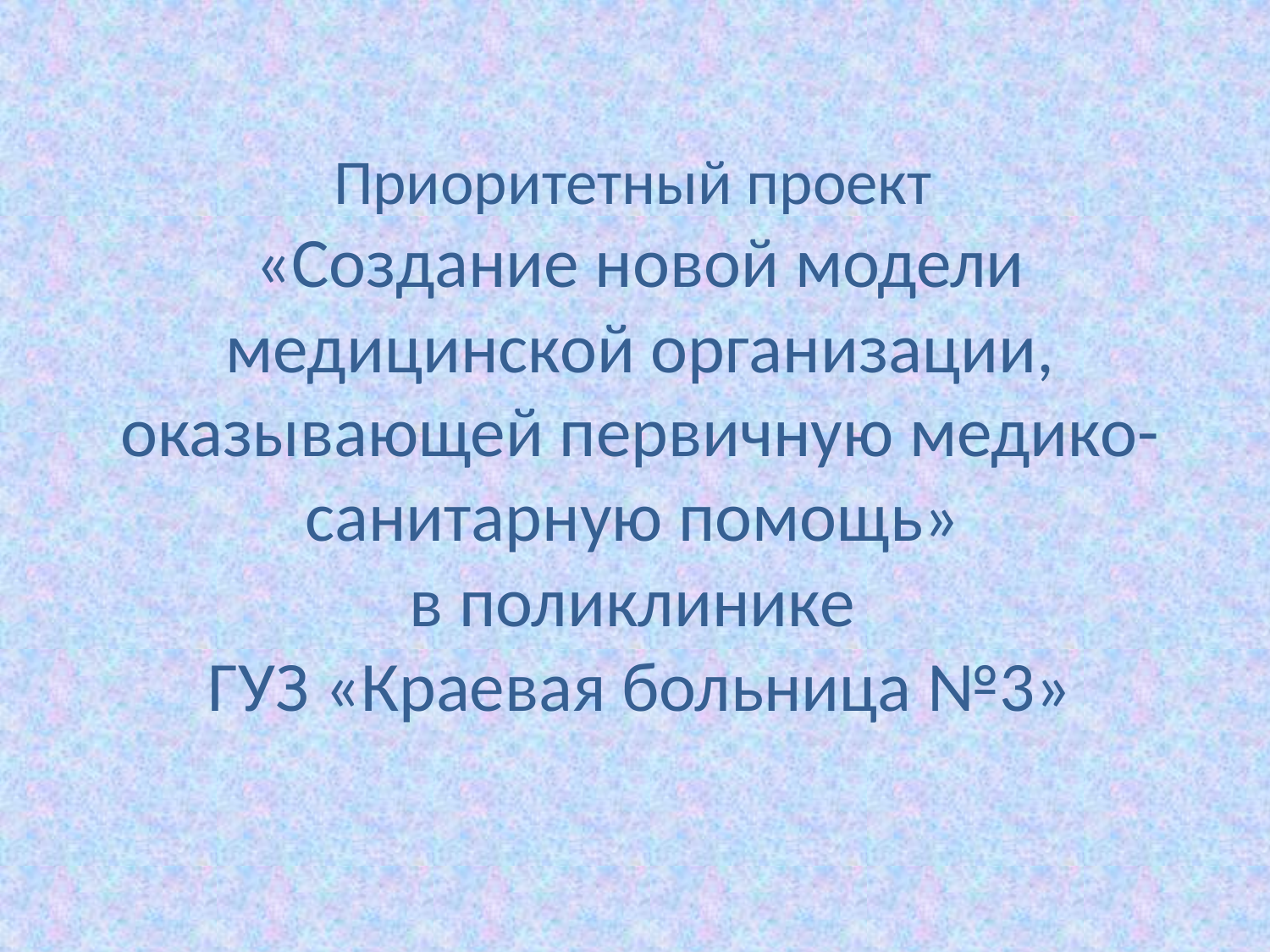

# Приоритетный проект «Создание новой модели медицинской организации, оказывающей первичную медико-санитарную помощь» в поликлинике ГУЗ «Краевая больница №3»